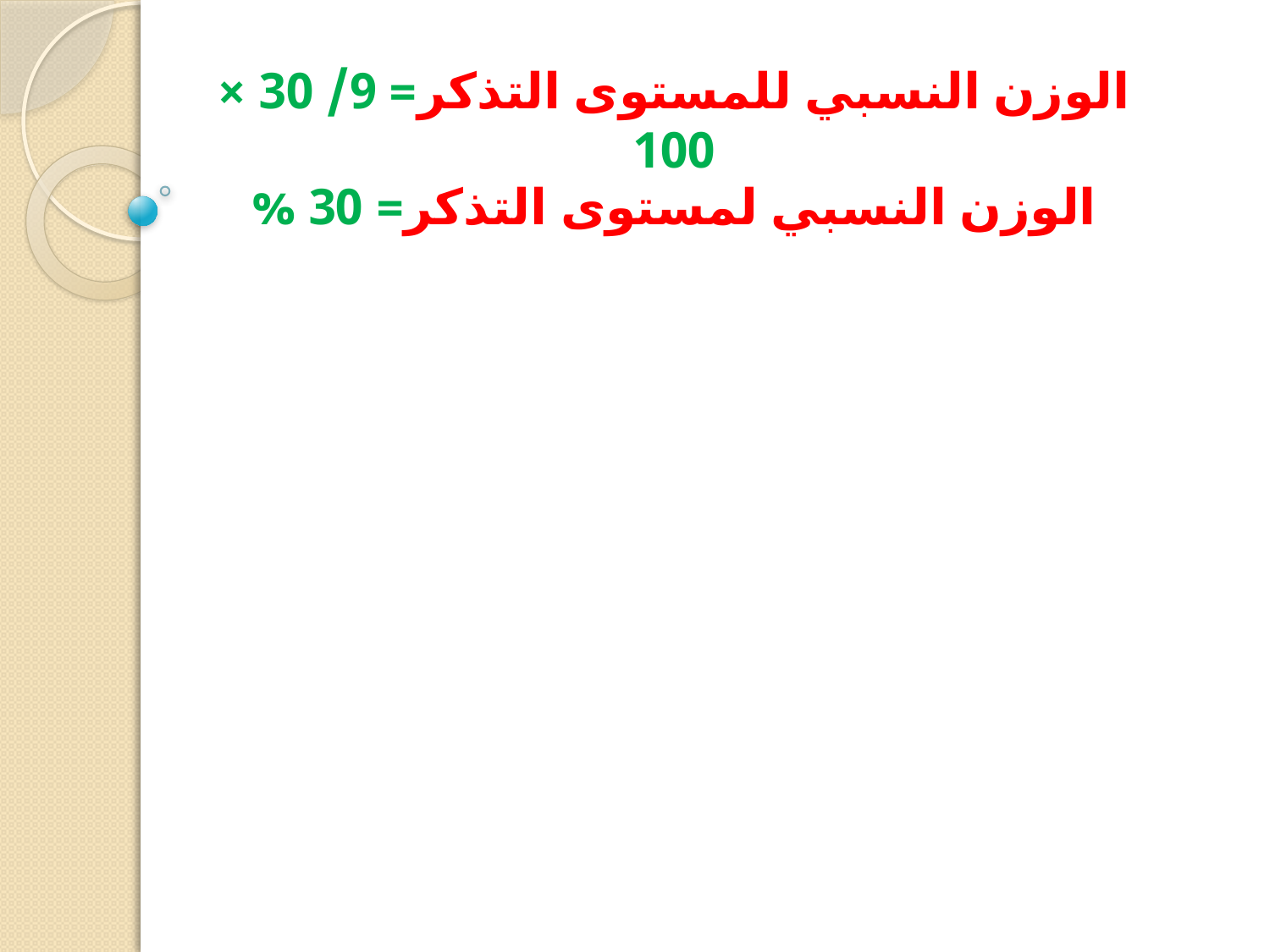

الوزن النسبي للمستوى التذكر= 9/ 30 × 100
الوزن النسبي لمستوى التذكر= 30 %